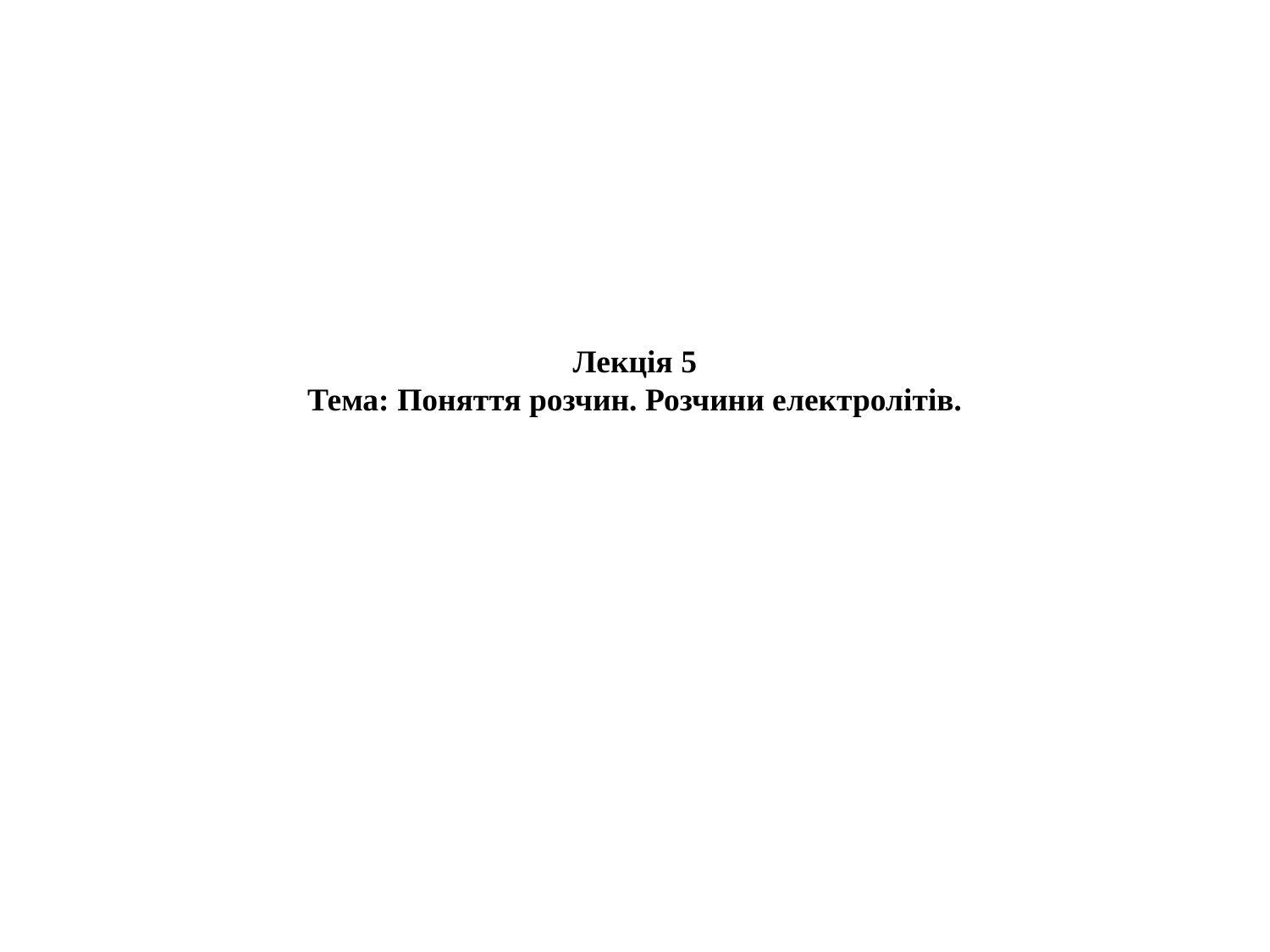

# Лекція 5 Тема: Поняття розчин. Розчини електролітів.